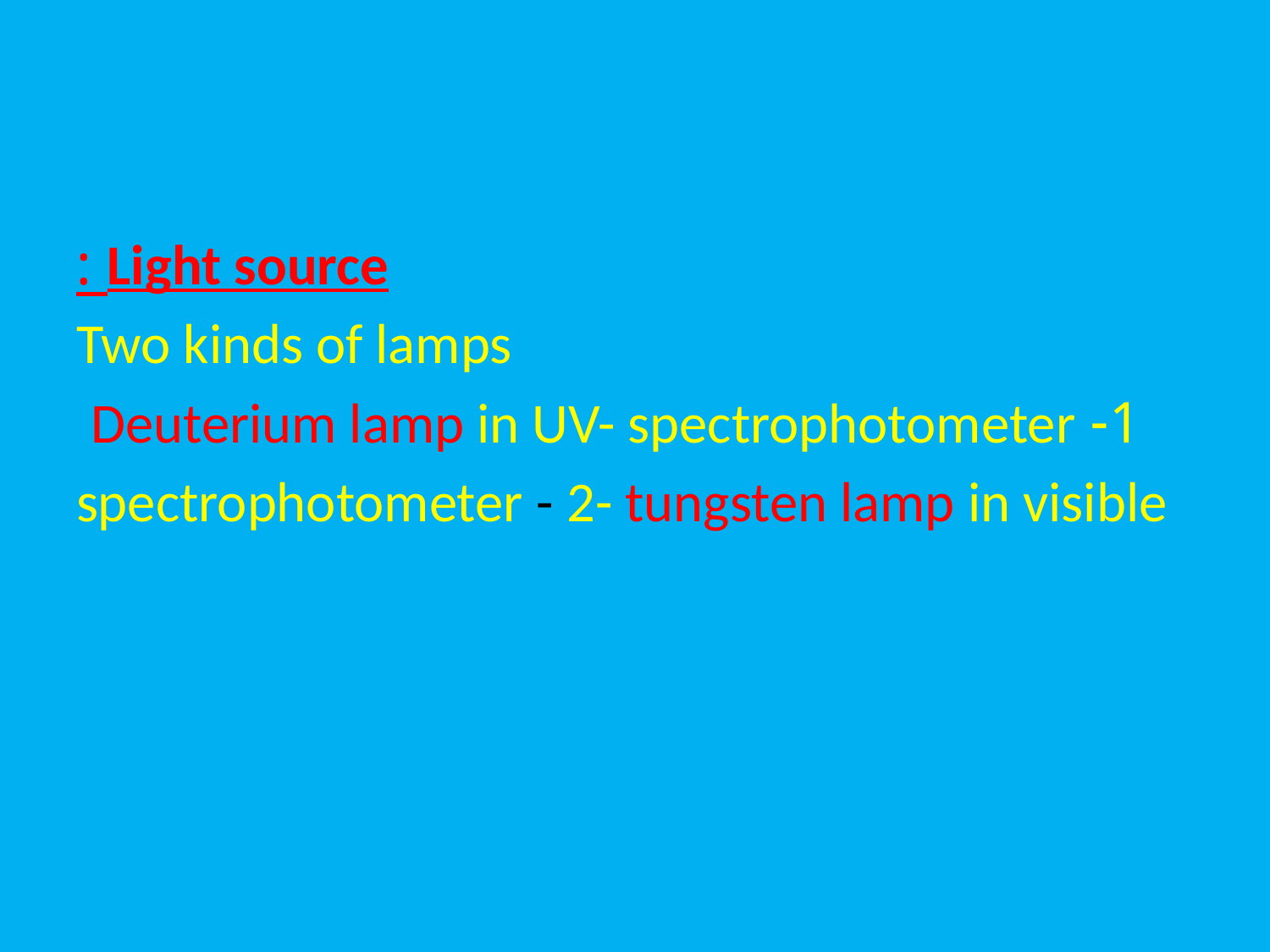

#
Light source :
 Two kinds of lamps
1- Deuterium lamp in UV- spectrophotometer
 spectrophotometer - 2- tungsten lamp in visible